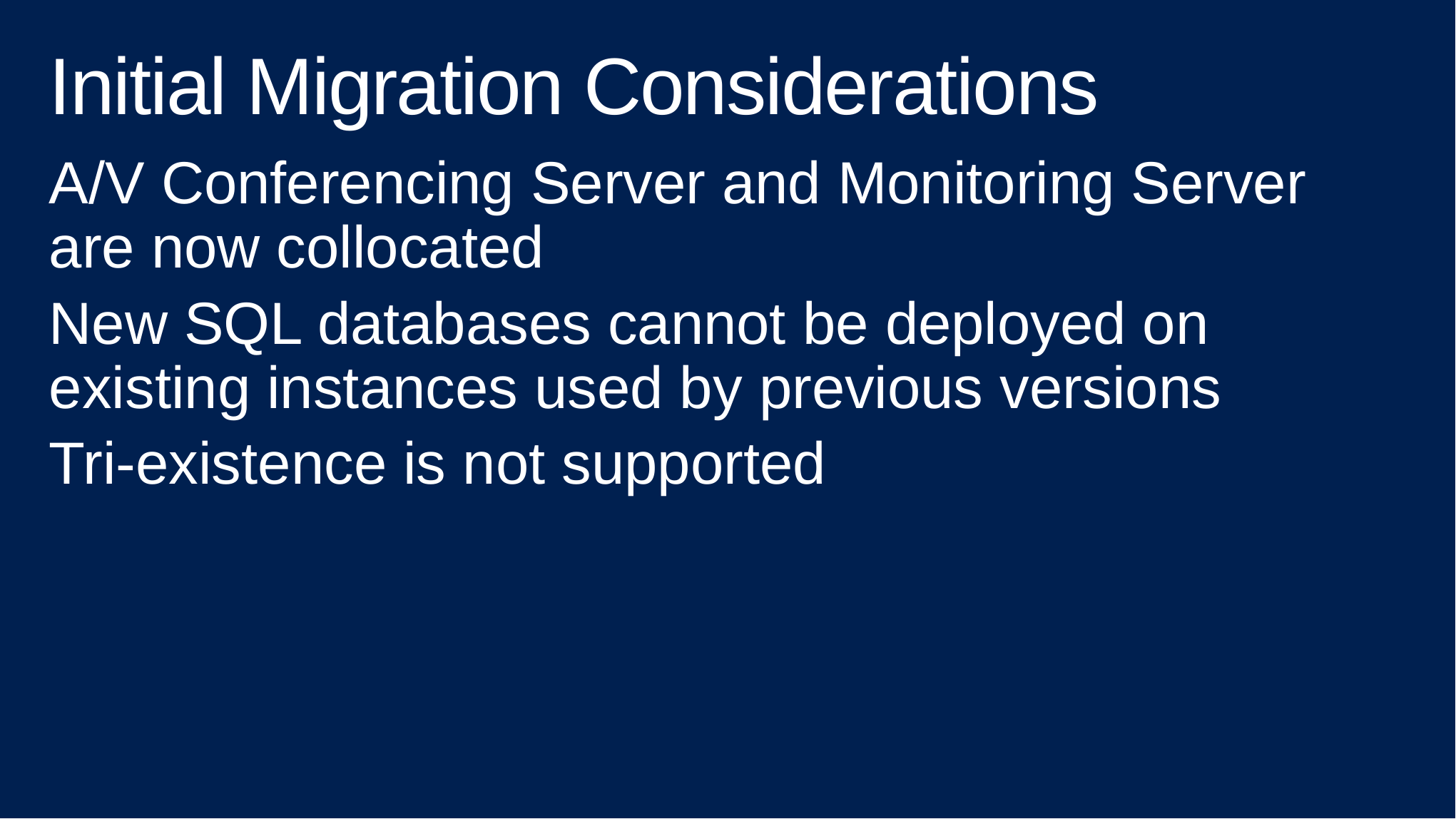

# Initial Migration Considerations
A/V Conferencing Server and Monitoring Server are now collocated
New SQL databases cannot be deployed on existing instances used by previous versions
Tri-existence is not supported